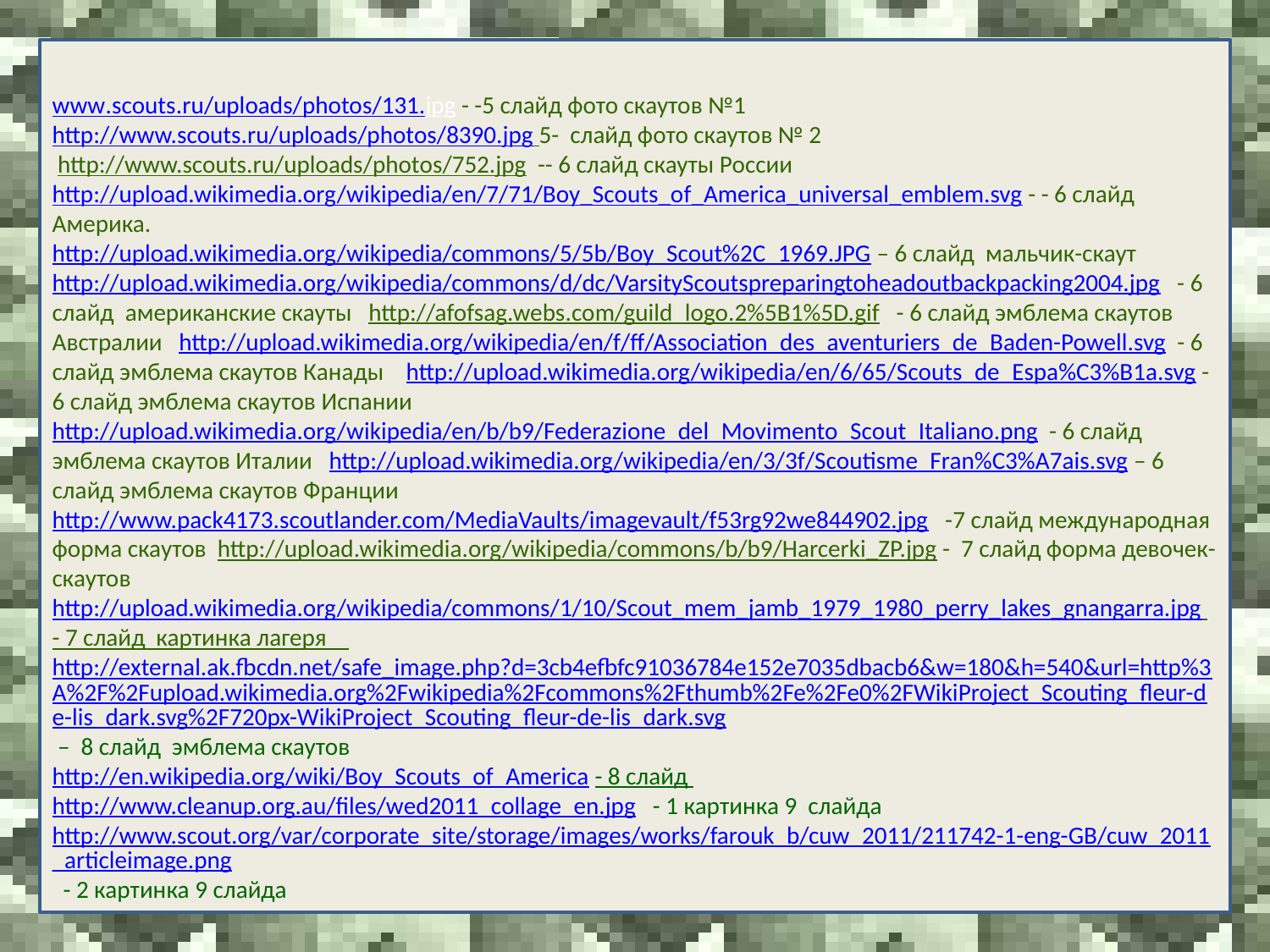

www.scouts.ru/uploads/photos/131.jpg - -5 слайд фото скаутов №1
http://www.scouts.ru/uploads/photos/8390.jpg 5-  слайд фото скаутов № 2
 http://www.scouts.ru/uploads/photos/752.jpg  -- 6 слайд скауты России
http://upload.wikimedia.org/wikipedia/en/7/71/Boy_Scouts_of_America_universal_emblem.svg - - 6 cлайд  Америка.
http://upload.wikimedia.org/wikipedia/commons/5/5b/Boy_Scout%2C_1969.JPG – 6 слайд  мальчик-скаут  http://upload.wikimedia.org/wikipedia/commons/d/dc/VarsityScoutspreparingtoheadoutbackpacking2004.jpg   - 6 слайд  американские скауты   http://afofsag.webs.com/guild_logo.2%5B1%5D.gif   - 6 слайд эмблема скаутов Австралии   http://upload.wikimedia.org/wikipedia/en/f/ff/Association_des_aventuriers_de_Baden-Powell.svg  - 6  слайд эмблема скаутов Канады    http://upload.wikimedia.org/wikipedia/en/6/65/Scouts_de_Espa%C3%B1a.svg - 6 cлайд эмблема скаутов Испании  http://upload.wikimedia.org/wikipedia/en/b/b9/Federazione_del_Movimento_Scout_Italiano.png  - 6 слайд эмблема скаутов Италии   http://upload.wikimedia.org/wikipedia/en/3/3f/Scoutisme_Fran%C3%A7ais.svg – 6 слайд эмблема скаутов Франции
http://www.pack4173.scoutlander.com/MediaVaults/imagevault/f53rg92we844902.jpg   -7 слайд международная  форма скаутов  http://upload.wikimedia.org/wikipedia/commons/b/b9/Harcerki_ZP.jpg -  7 слайд форма девочек-скаутов   http://upload.wikimedia.org/wikipedia/commons/1/10/Scout_mem_jamb_1979_1980_perry_lakes_gnangarra.jpg  - 7 слайд  картинка лагеря    http://external.ak.fbcdn.net/safe_image.php?d=3cb4efbfc91036784e152e7035dbacb6&w=180&h=540&url=http%3A%2F%2Fupload.wikimedia.org%2Fwikipedia%2Fcommons%2Fthumb%2Fe%2Fe0%2FWikiProject_Scouting_fleur-de-lis_dark.svg%2F720px-WikiProject_Scouting_fleur-de-lis_dark.svg –  8 слайд  эмблема скаутов
http://en.wikipedia.org/wiki/Boy_Scouts_of_America - 8 слайд
http://www.cleanup.org.au/files/wed2011_collage_en.jpg   - 1 картинка 9  слайда  http://www.scout.org/var/corporate_site/storage/images/works/farouk_b/cuw_2011/211742-1-eng-GB/cuw_2011_articleimage.png  - 2 картинка 9 слайда